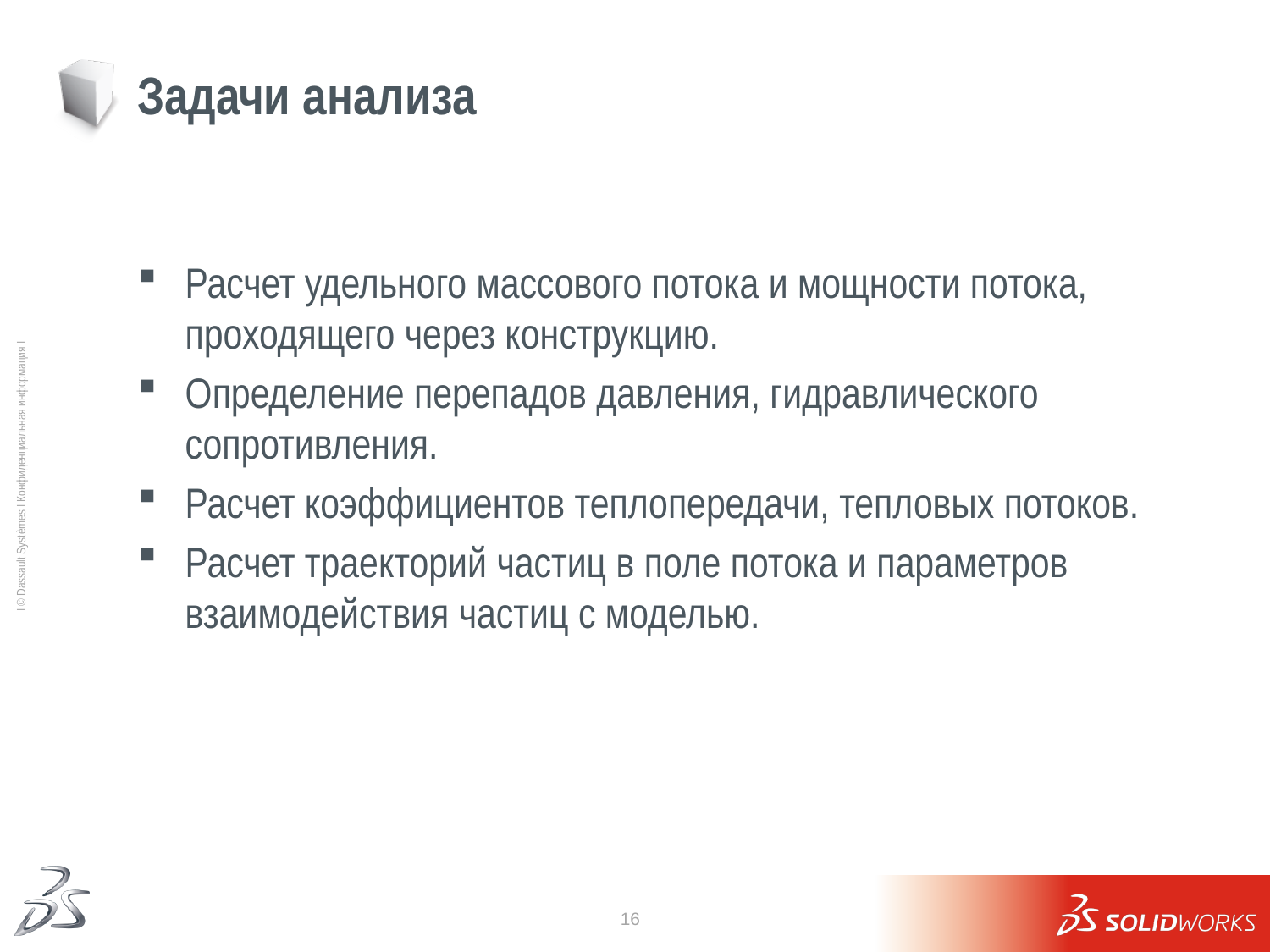

# Задачи анализа
Расчет удельного массового потока и мощности потока, проходящего через конструкцию.
Определение перепадов давления, гидравлического сопротивления.
Расчет коэффициентов теплопередачи, тепловых потоков.
Расчет траекторий частиц в поле потока и параметров взаимодействия частиц с моделью.